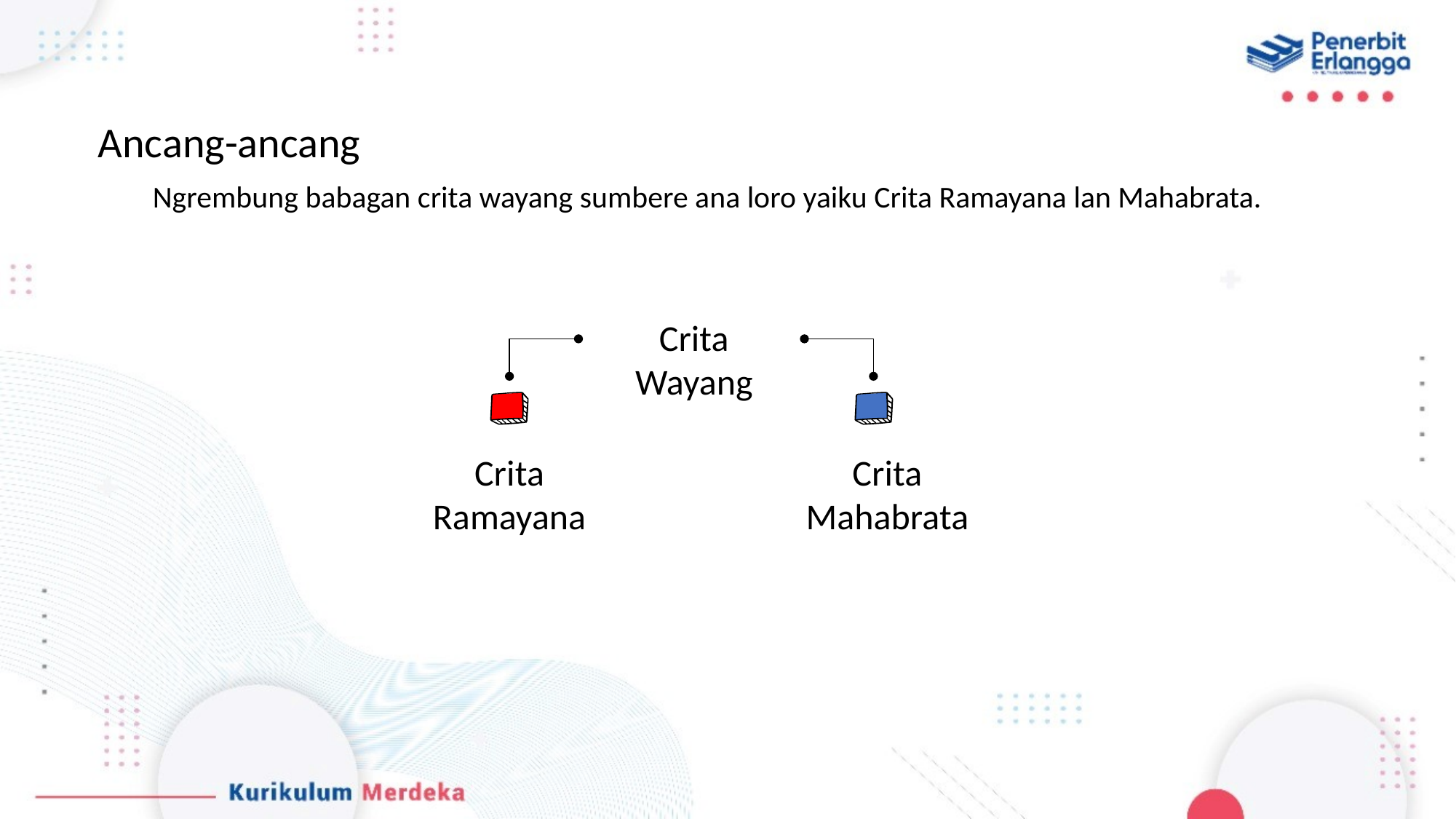

Ancang-ancang
Ngrembung babagan crita wayang sumbere ana loro yaiku Crita Ramayana lan Mahabrata.

Crita Wayang

Crita Ramayana

Crita Mahabrata